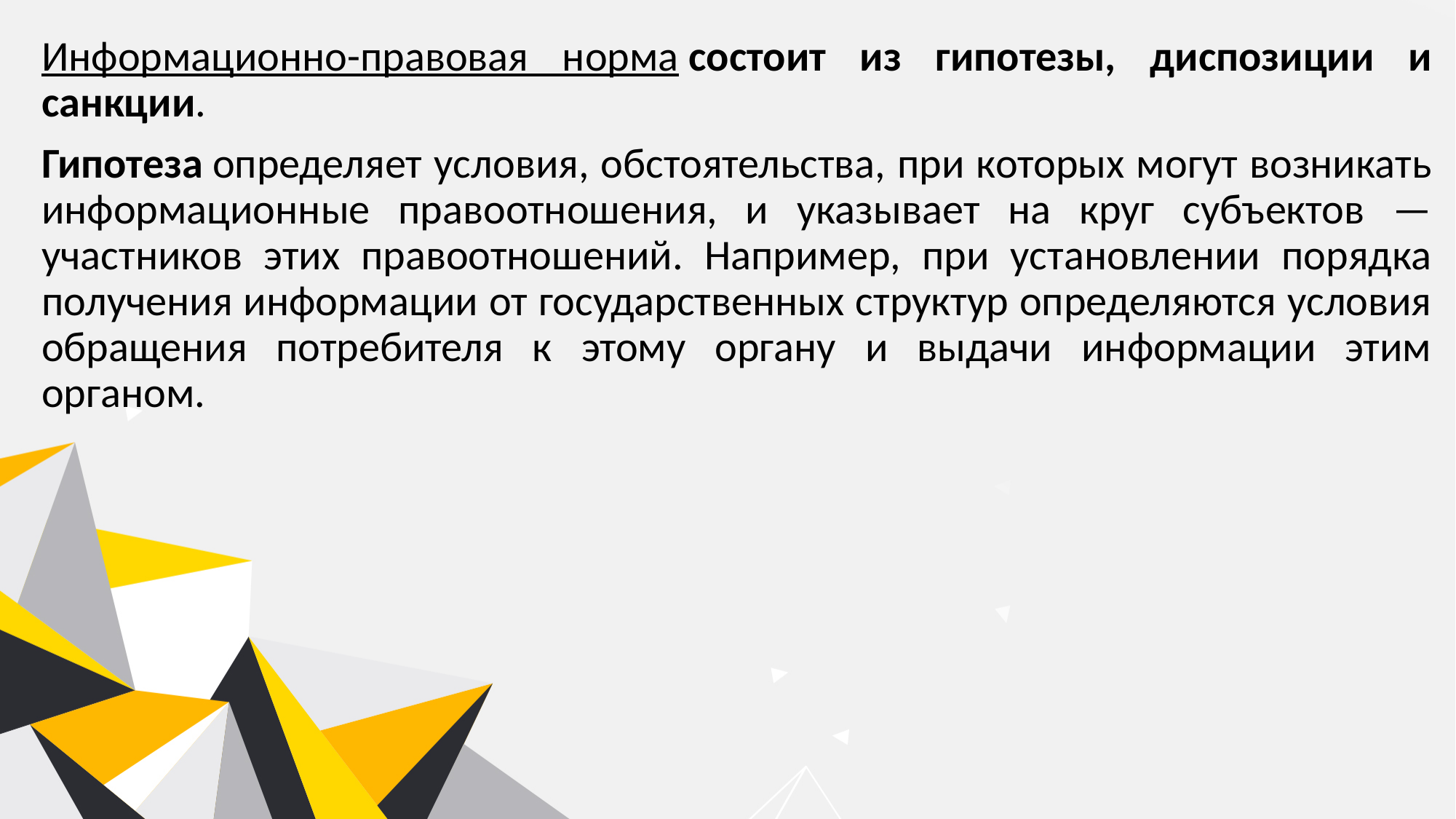

Информационно-правовая норма состоит из гипотезы, диспозиции и санкции.
Гипотеза определяет условия, обстоятельства, при которых могут возникать информационные правоотношения, и указывает на круг субъектов — участников этих правоотношений. Например, при установлении порядка получения информации от государственных структур определяются условия обращения потребителя к этому органу и выдачи информации этим органом.